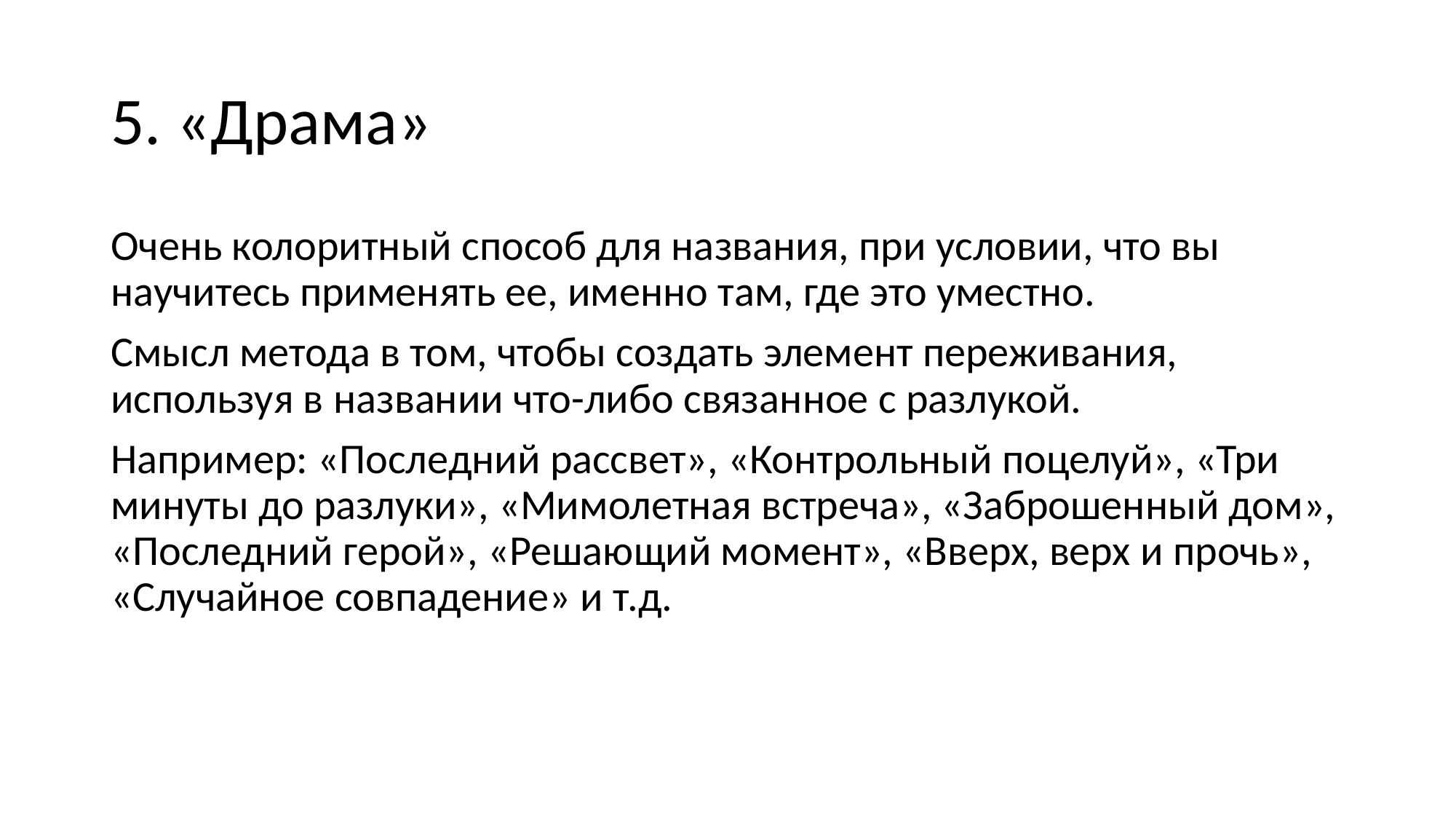

# 5. «Драма»
Очень колоритный способ для названия, при условии, что вы научитесь применять ее, именно там, где это уместно.
Смысл метода в том, чтобы создать элемент переживания, используя в названии что-либо связанное с разлукой.
Например: «Последний рассвет», «Контрольный поцелуй», «Три минуты до разлуки», «Мимолетная встреча», «Заброшенный дом», «Последний герой», «Решающий момент», «Вверх, верх и прочь», «Случайное совпадение» и т.д.